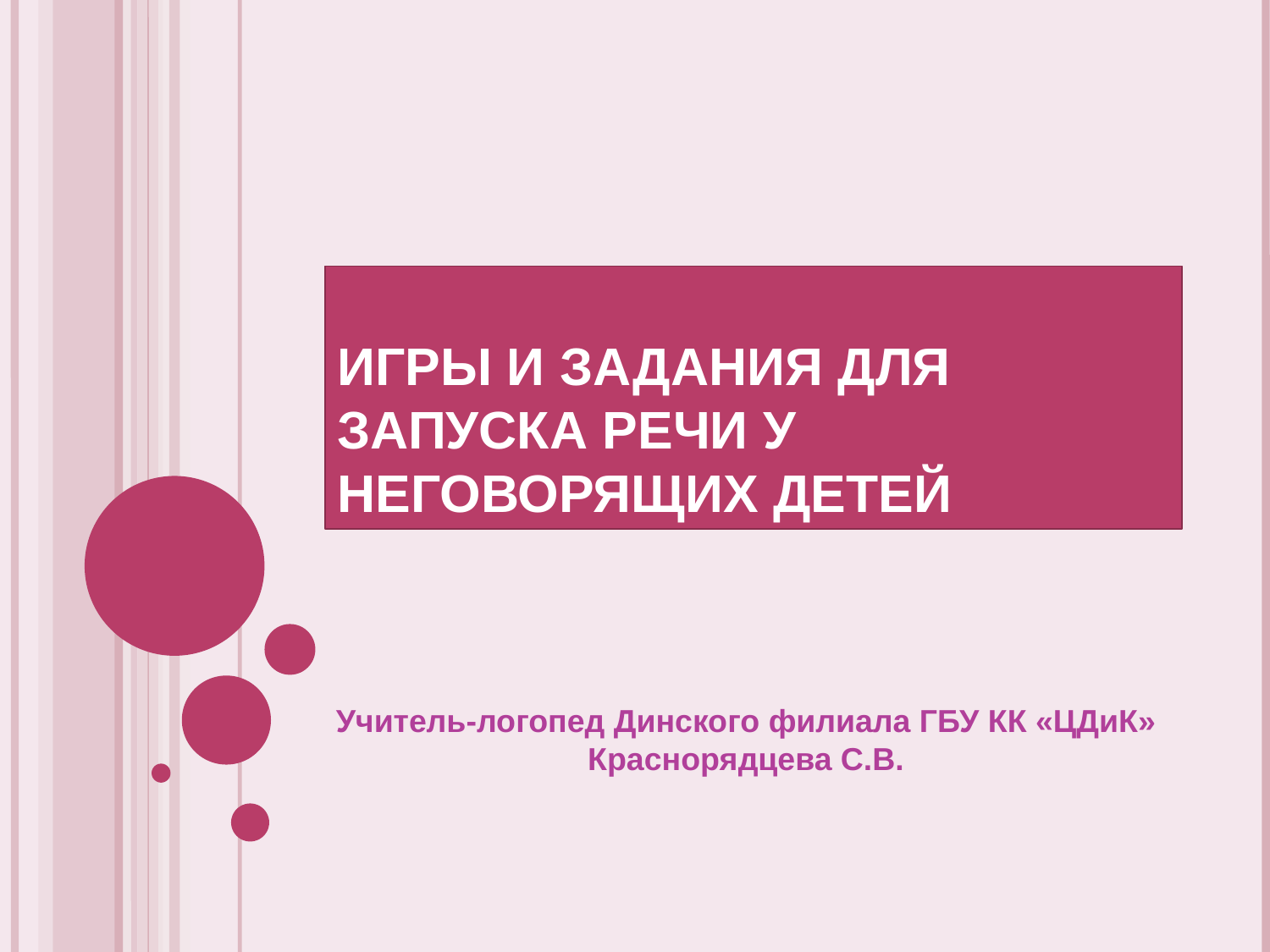

# Игры и задания для запуска речи у неговорящих детей
Учитель-логопед Динского филиала ГБУ КК «ЦДиК» Краснорядцева С.В.